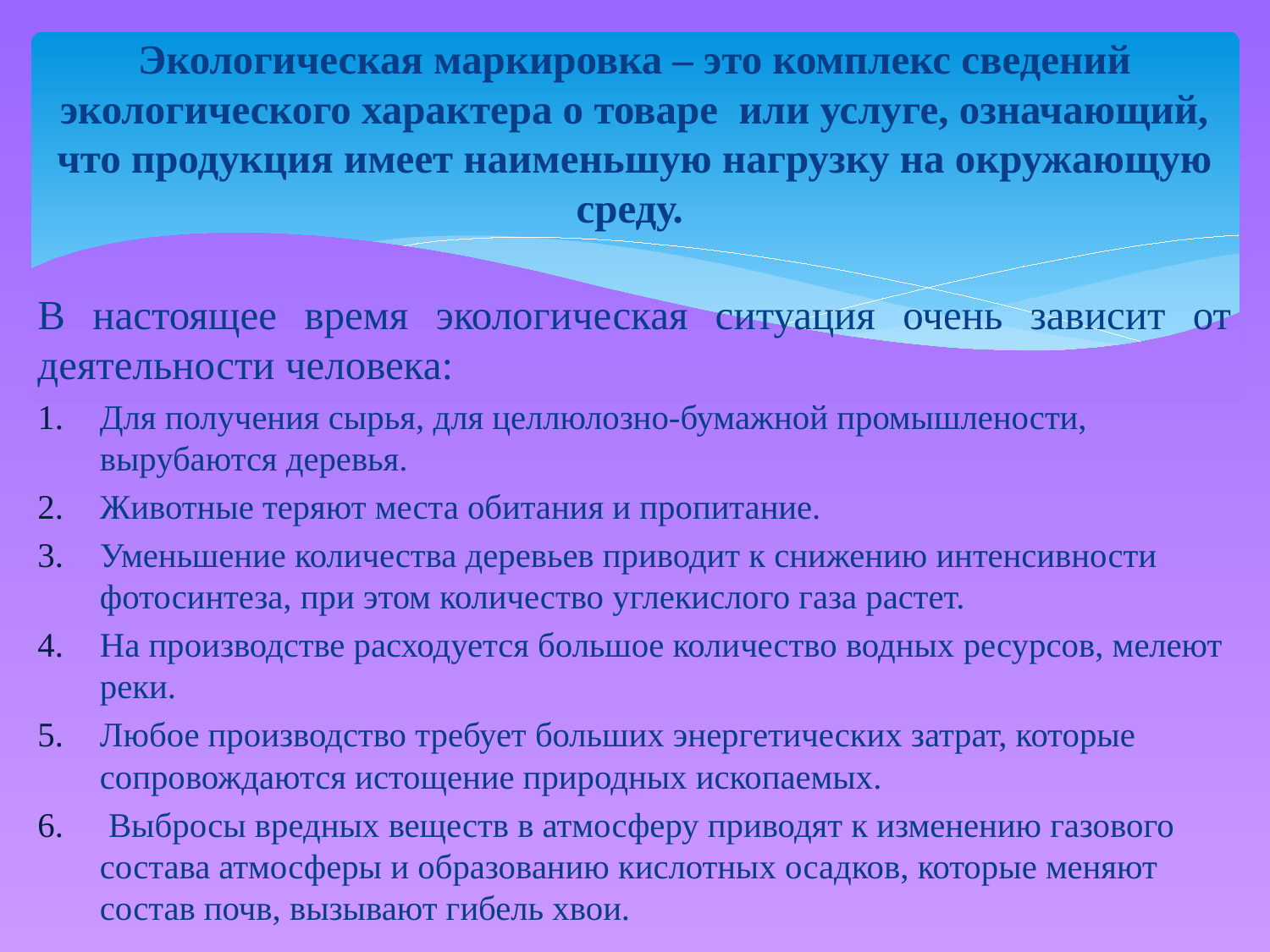

Экологическая маркировка – это комплекс сведений экологического характера о товаре  или услуге, означающий, что продукция имеет наименьшую нагрузку на окружающую среду.

В настоящее время экологическая ситуация очень зависит от деятельности человека:
Для получения сырья, для целлюлозно-бумажной промышлености, вырубаются деревья.
Животные теряют места обитания и пропитание.
Уменьшение количества деревьев приводит к снижению интенсивности фотосинтеза, при этом количество углекислого газа растет.
На производстве расходуется большое количество водных ресурсов, мелеют реки.
Любое производство требует больших энергетических затрат, которые сопровождаются истощение природных ископаемых.
 Выбросы вредных веществ в атмосферу приводят к изменению газового состава атмосферы и образованию кислотных осадков, которые меняют состав почв, вызывают гибель хвои.